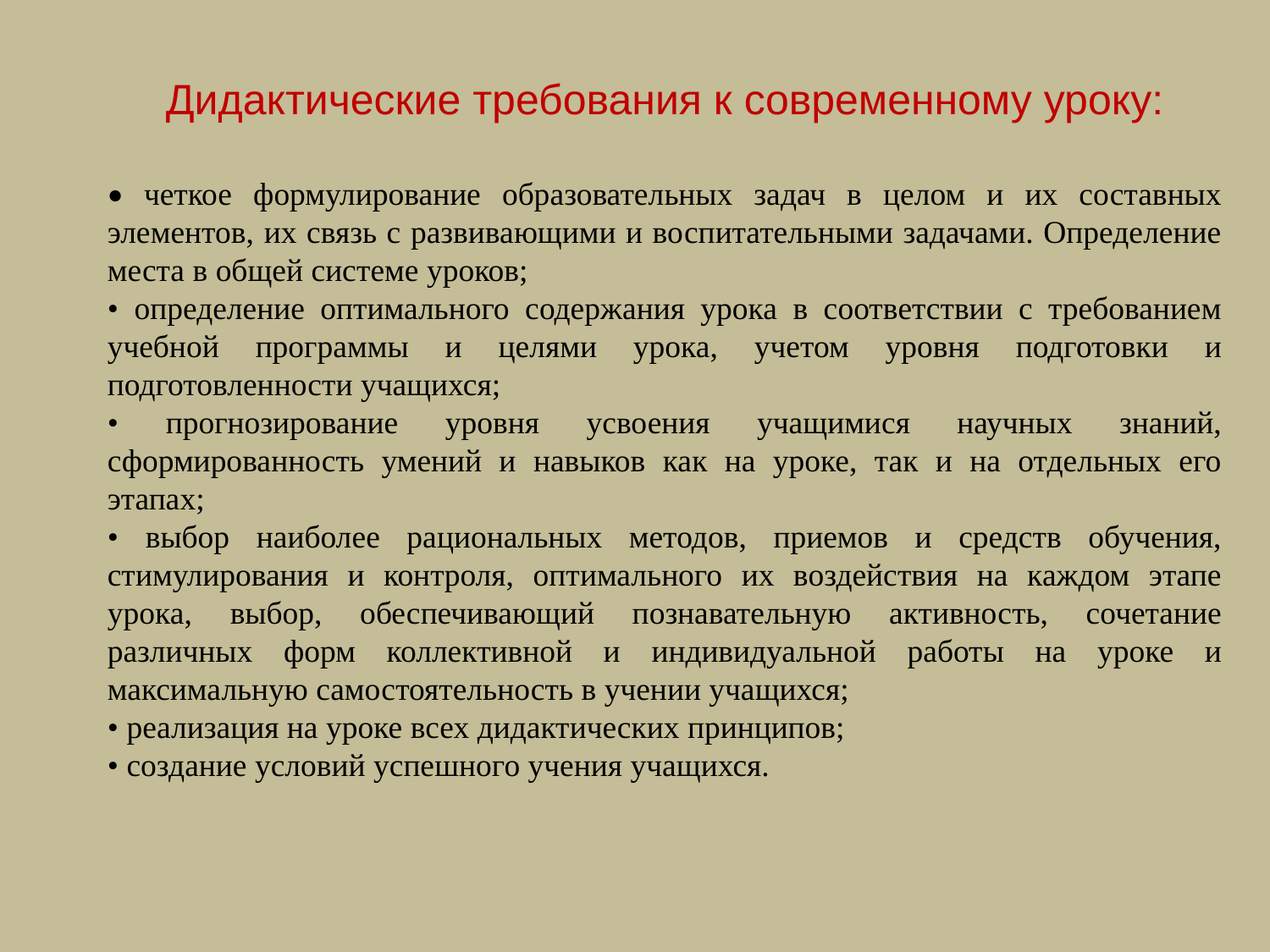

Дидактические требования к современному уроку:

• четкое формулирование образовательных задач в целом и их составных элементов, их связь с развивающими и воспитательными задачами. Определение места в общей системе уроков;
• определение оптимального содержания урока в соответствии с требованием учебной программы и целями урока, учетом уровня подготовки и подготовленности учащихся;
• прогнозирование уровня усвоения учащимися научных знаний, сформированность умений и навыков как на уроке, так и на отдельных его этапах;
• выбор наиболее рациональных методов, приемов и средств обучения, стимулирования и контроля, оптимального их воздействия на каждом этапе урока, выбор, обеспечивающий познавательную активность, сочетание различных форм коллективной и индивидуальной работы на уроке и максимальную самостоятельность в учении учащихся;
• реализация на уроке всех дидактических принципов;
• создание условий успешного учения учащихся.